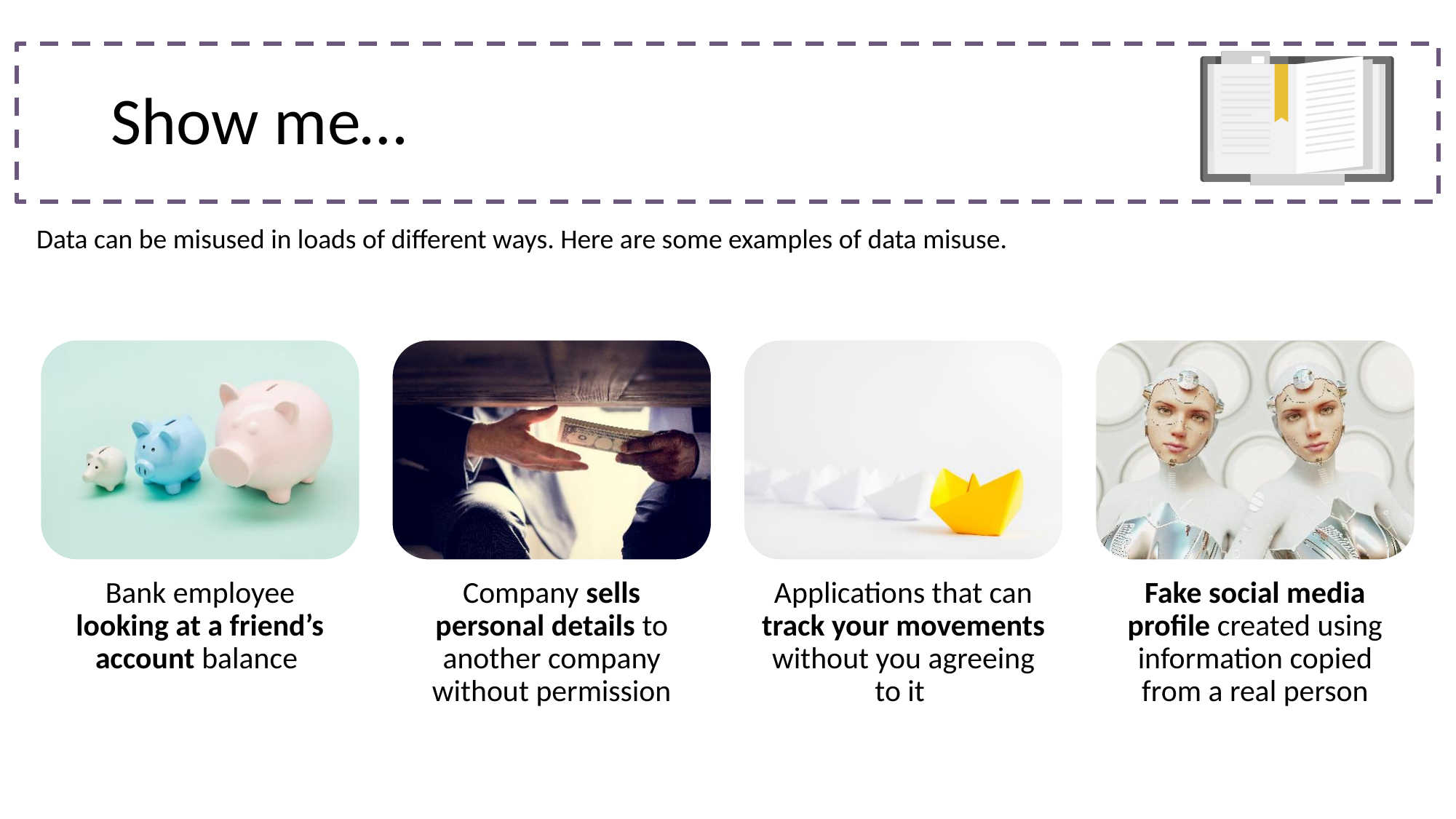

# Show me…
Data can be misused in loads of different ways. Here are some examples of data misuse.
Bank employee looking at a friend’s account balance
Company sells personal details to another company without permission
Applications that can track your movements without you agreeing to it
Fake social media profile created using information copied from a real person